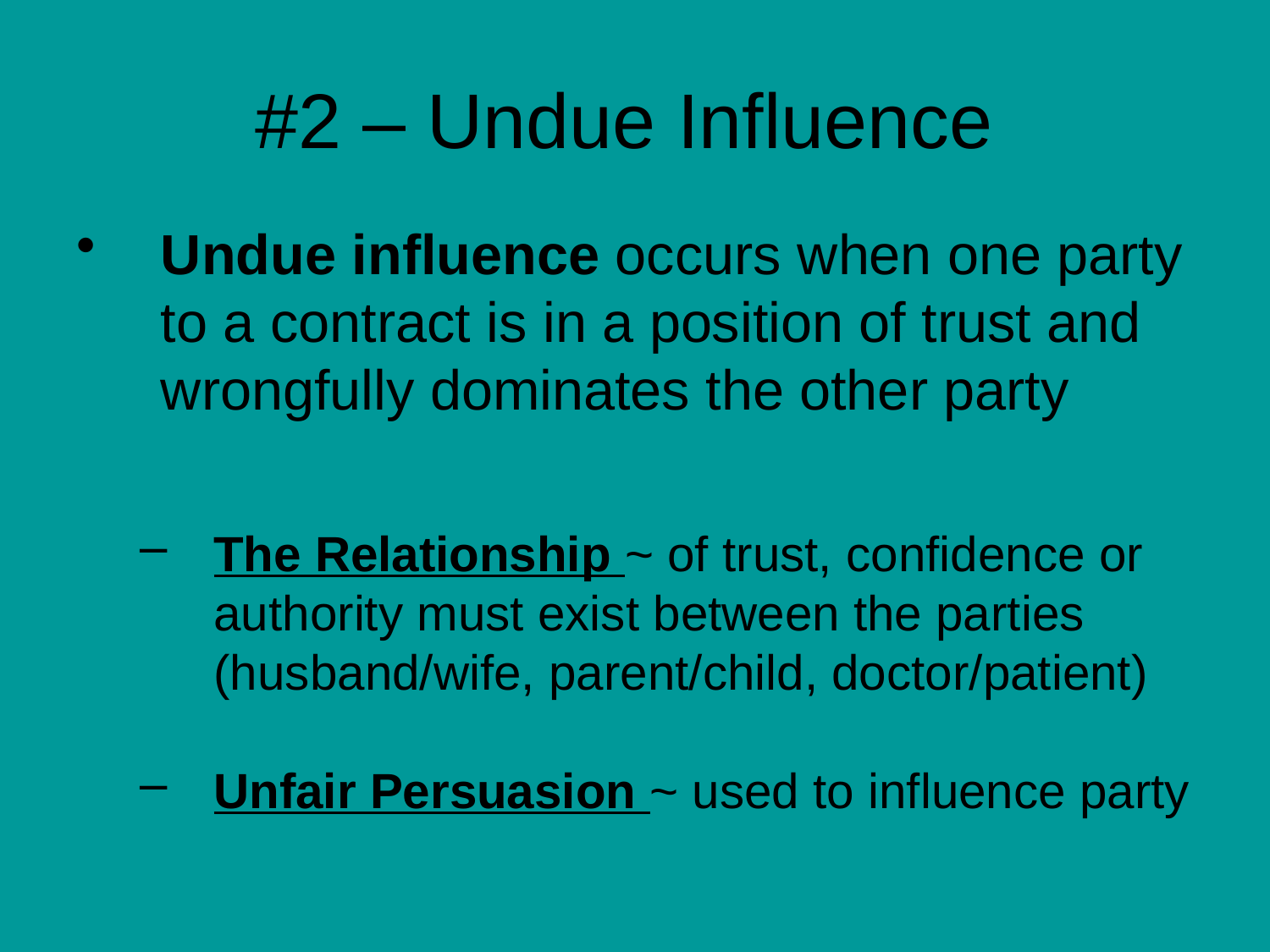

# #2 – Undue Influence
Undue influence occurs when one party to a contract is in a position of trust and wrongfully dominates the other party
The Relationship ~ of trust, confidence or authority must exist between the parties
(husband/wife, parent/child, doctor/patient)
Unfair Persuasion ~ used to influence party